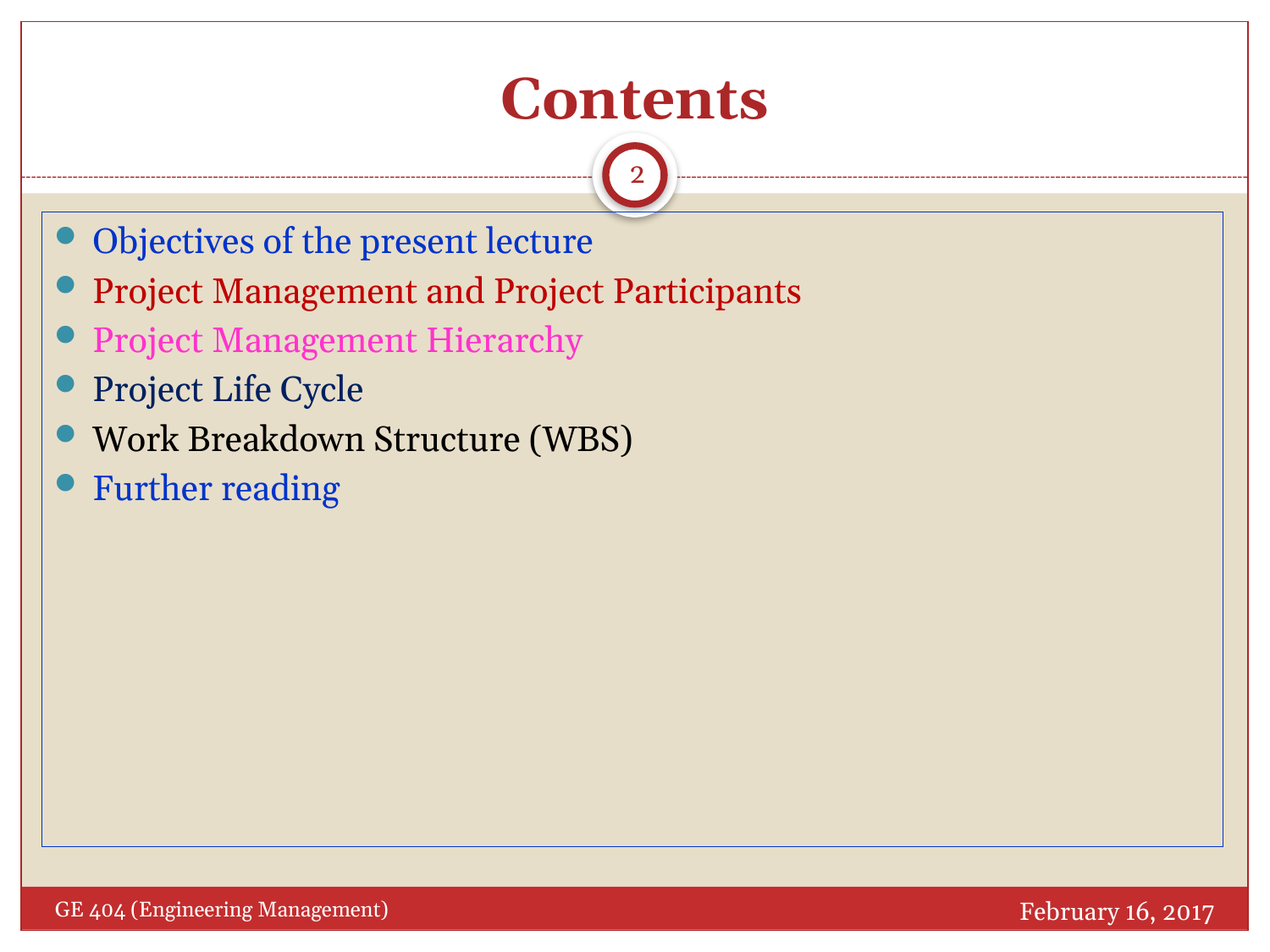

# Contents
2
Objectives of the present lecture
Project Management and Project Participants
Project Management Hierarchy
Project Life Cycle
Work Breakdown Structure (WBS)
Further reading

February 16, 2017
GE 404 (Engineering Management)